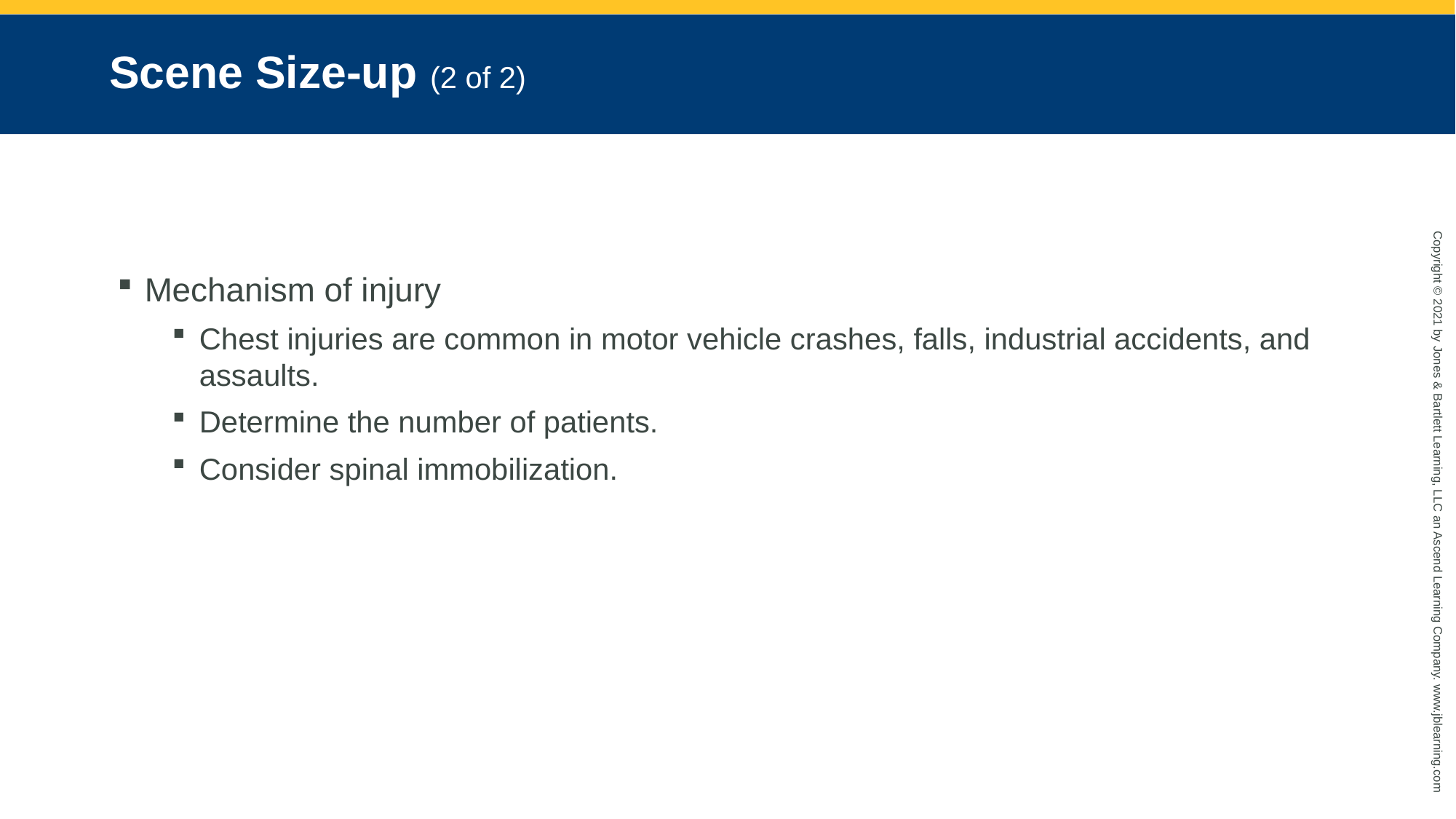

# Scene Size-up (2 of 2)
Mechanism of injury
Chest injuries are common in motor vehicle crashes, falls, industrial accidents, and assaults.
Determine the number of patients.
Consider spinal immobilization.